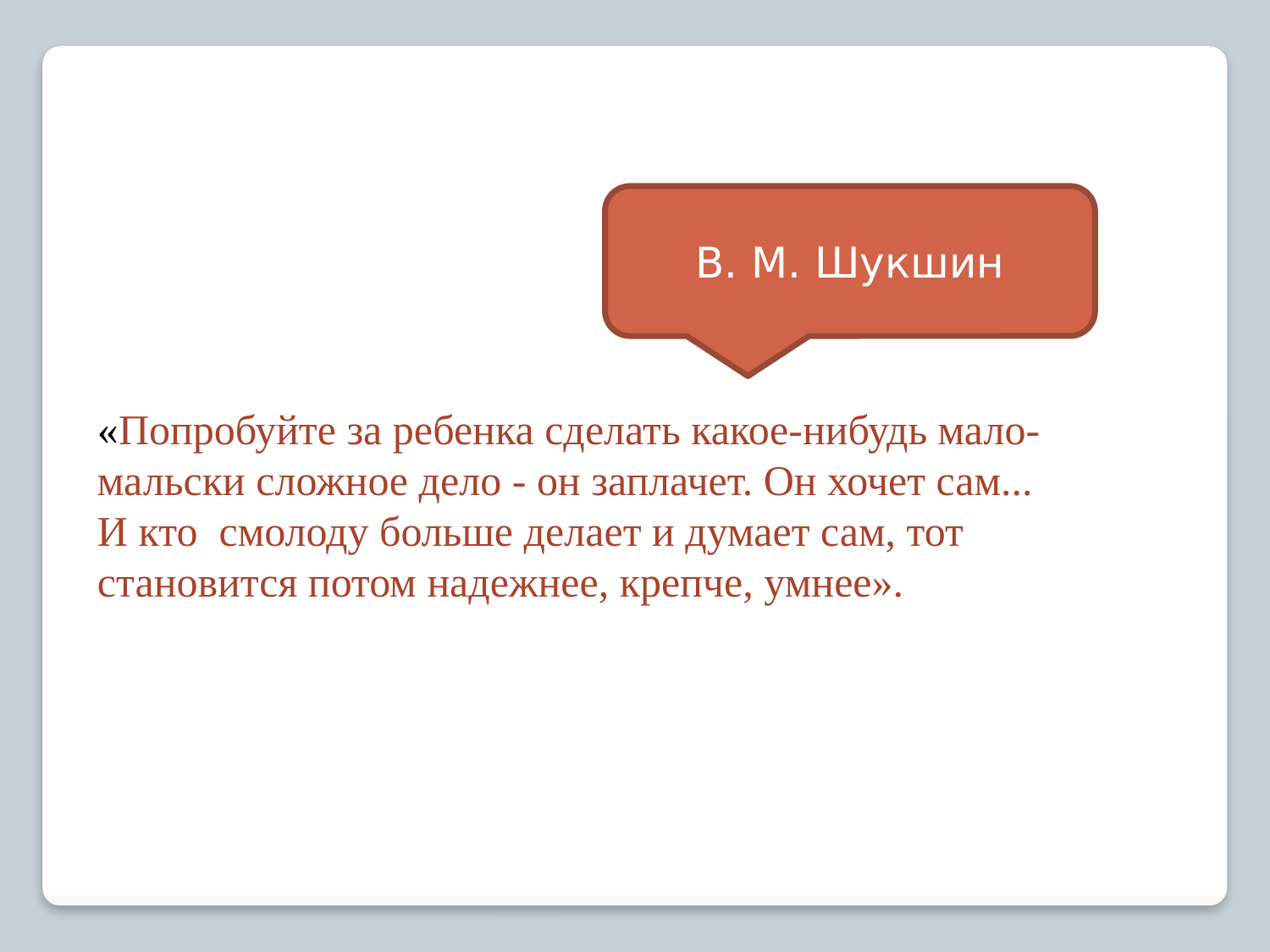

В. М. Шукшин
«Попробуйте за ребенка сделать какое-нибудь мало-мальски сложное дело - он заплачет. Он хочет сам...
И кто  смолоду больше делает и думает сам, тот становится потом надежнее, крепче, умнее».